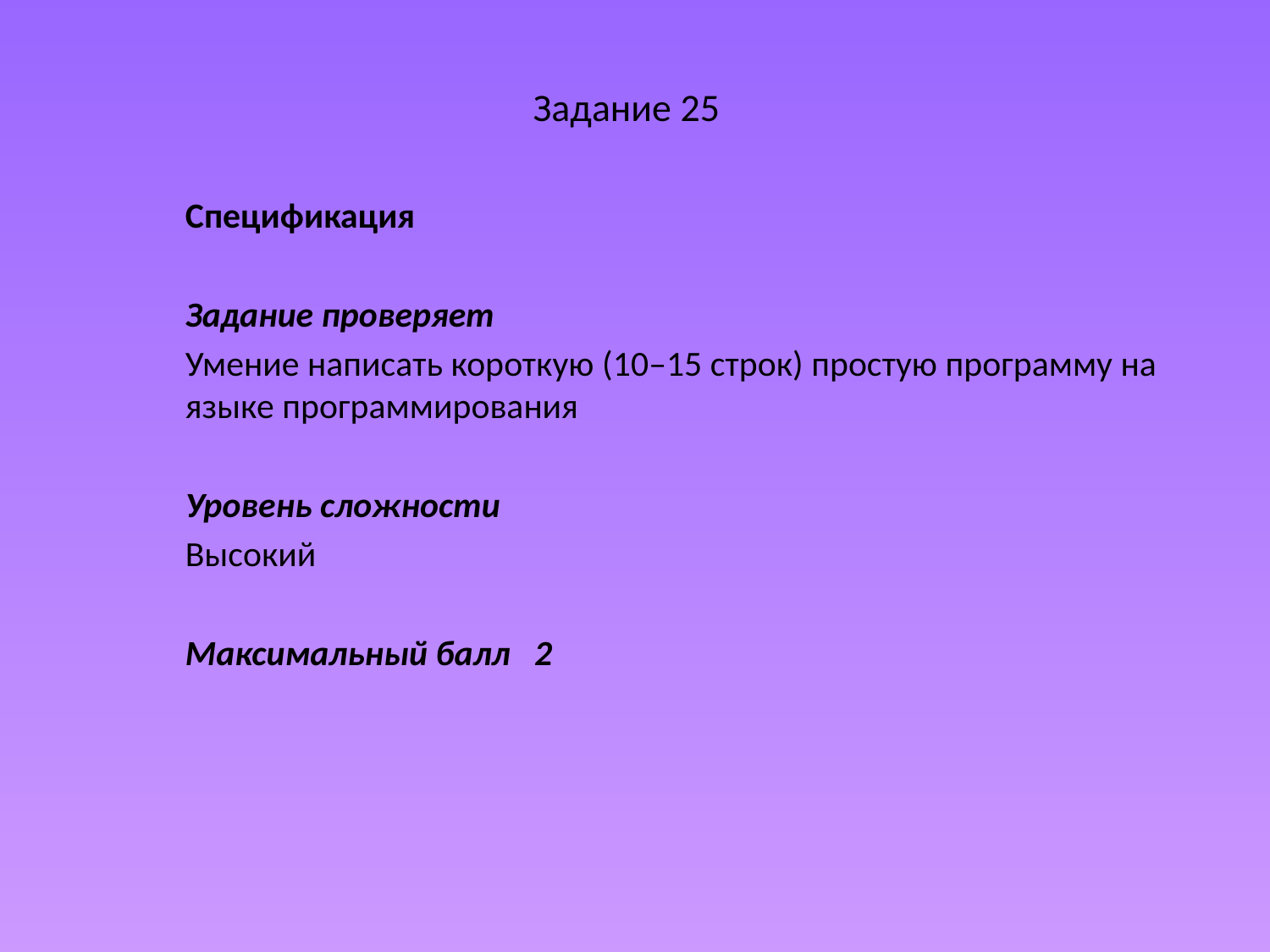

# Задание 25
Спецификация

Задание проверяет
Умение написать короткую (10–15 строк) простую программу на языке программирования

Уровень сложности
Высокий

Максимальный балл   2